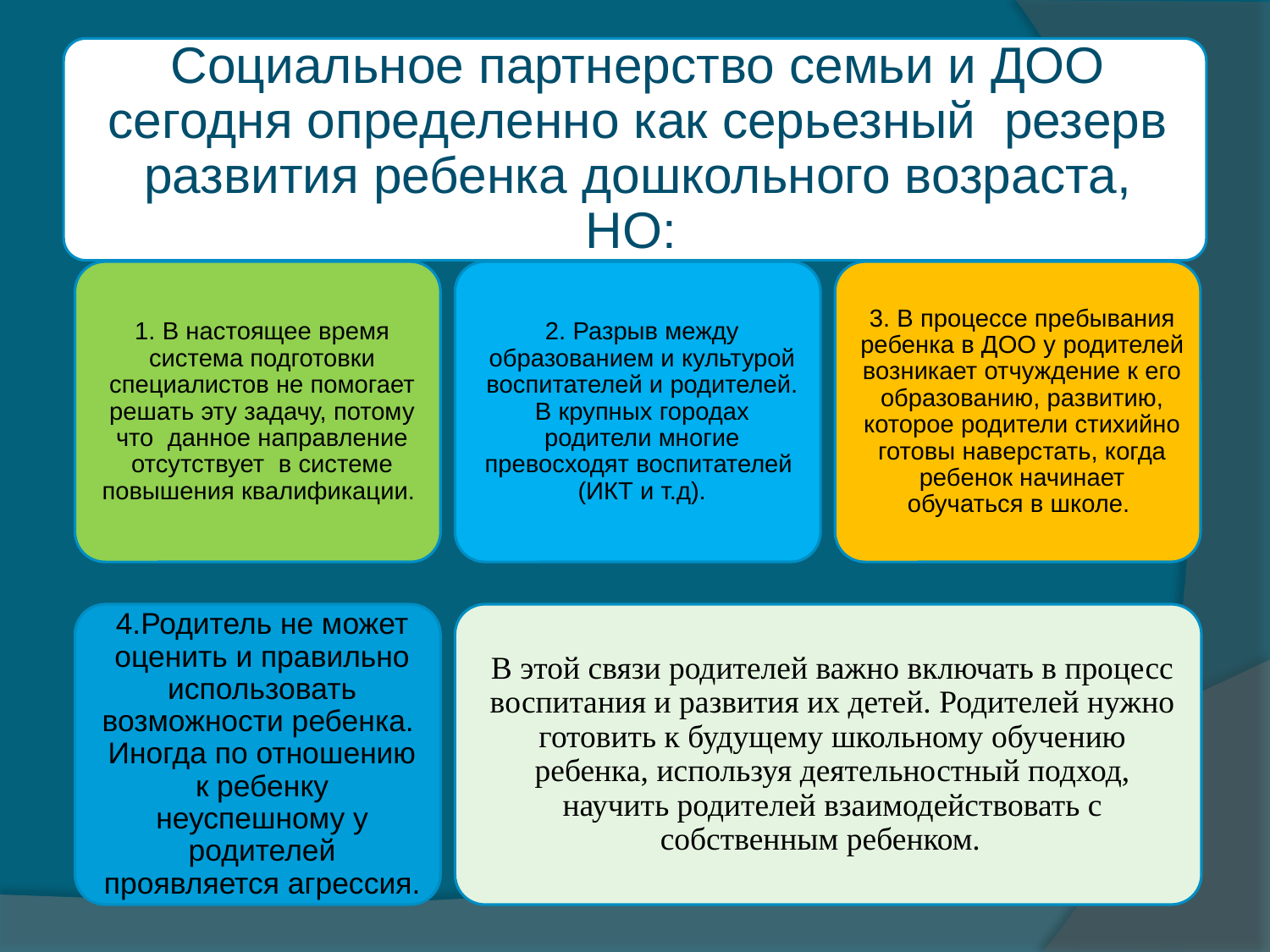

Социальное партнерство семьи и ДОО сегодня определенно как серьезный  резерв развития ребенка дошкольного возраста, НО:
В этой связи родителей важно включать в процесс воспитания и развития их детей. Родителей нужно готовить к будущему школьному обучению ребенка, используя деятельностный подход, научить родителей взаимодействовать с собственным ребенком.
1. В настоящее время система подготовки специалистов не помогает решать эту задачу, потому что  данное направление отсутствует  в системе повышения квалификации.
2. Разрыв между образованием и культурой воспитателей и родителей. В крупных городах родители многие превосходят воспитателей  (ИКТ и т.д).
4.Родитель не может оценить и правильно использовать возможности ребенка.  Иногда по отношению к ребенку неуспешному у родителей проявляется агрессия.
3. В процессе пребывания ребенка в ДОО у родителей возникает отчуждение к его образованию, развитию, которое родители стихийно готовы наверстать, когда ребенок начинает обучаться в школе.